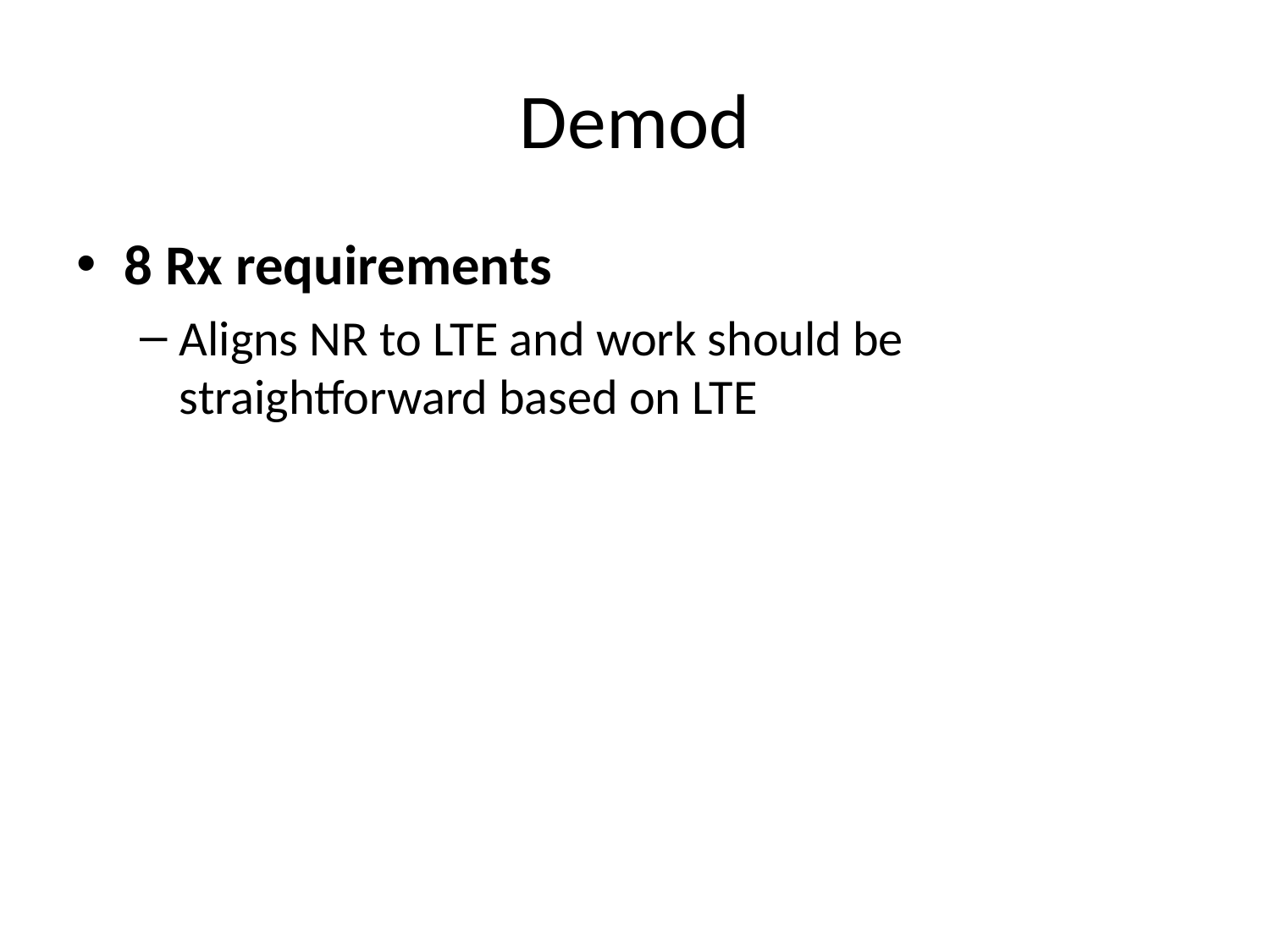

# Demod
8 Rx requirements
Aligns NR to LTE and work should be straightforward based on LTE